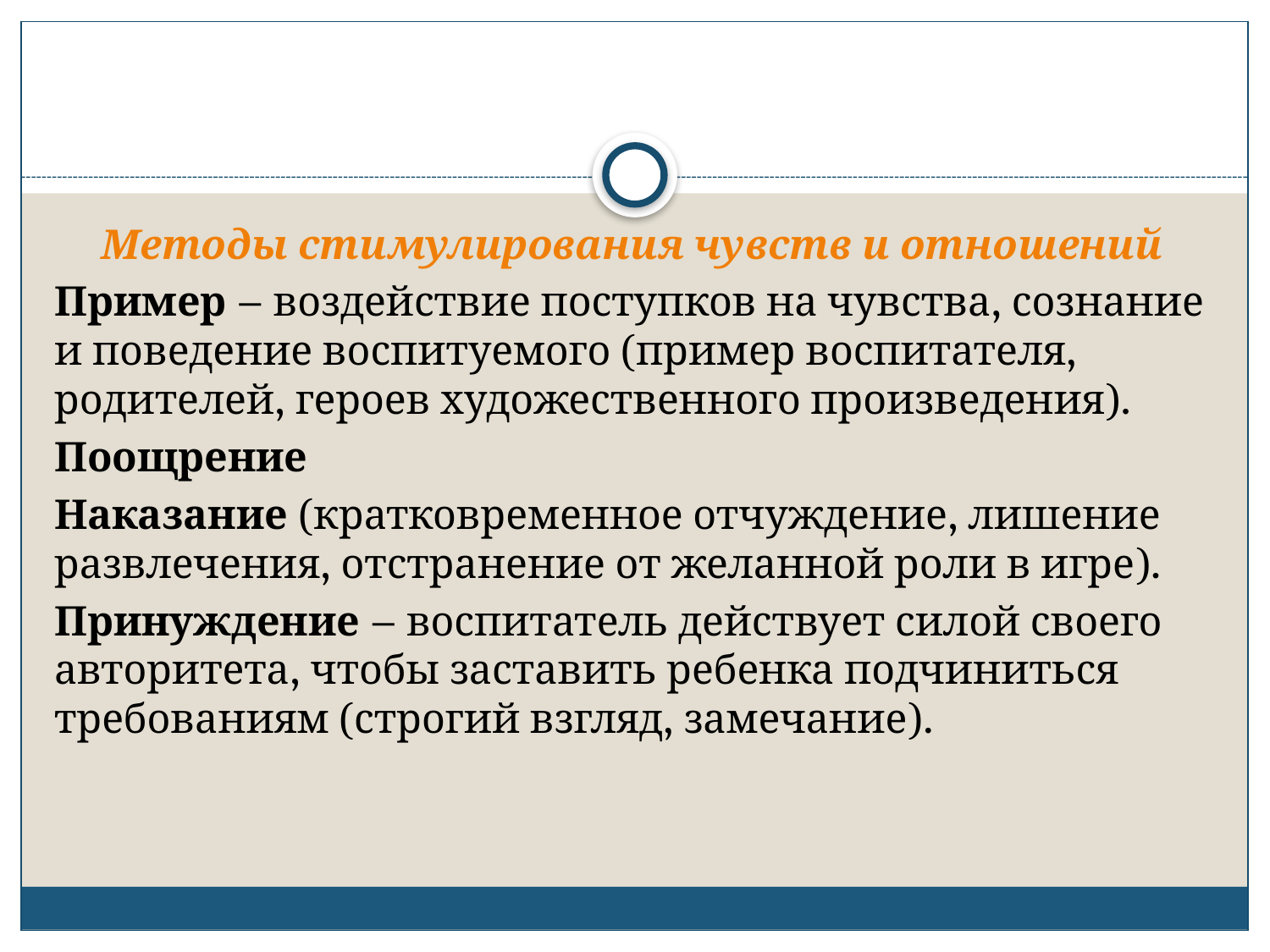

Методы стимулирования чувств и отношений
Пример – воздействие поступков на чувства, сознание и поведение воспитуемого (пример воспитателя, родителей, героев художественного произведения).
Поощрение
Наказание (кратковременное отчуждение, лишение развлечения, отстранение от желанной роли в игре).
Принуждение – воспитатель действует силой своего авторитета, чтобы заставить ребенка подчиниться требованиям (строгий взгляд, замечание).